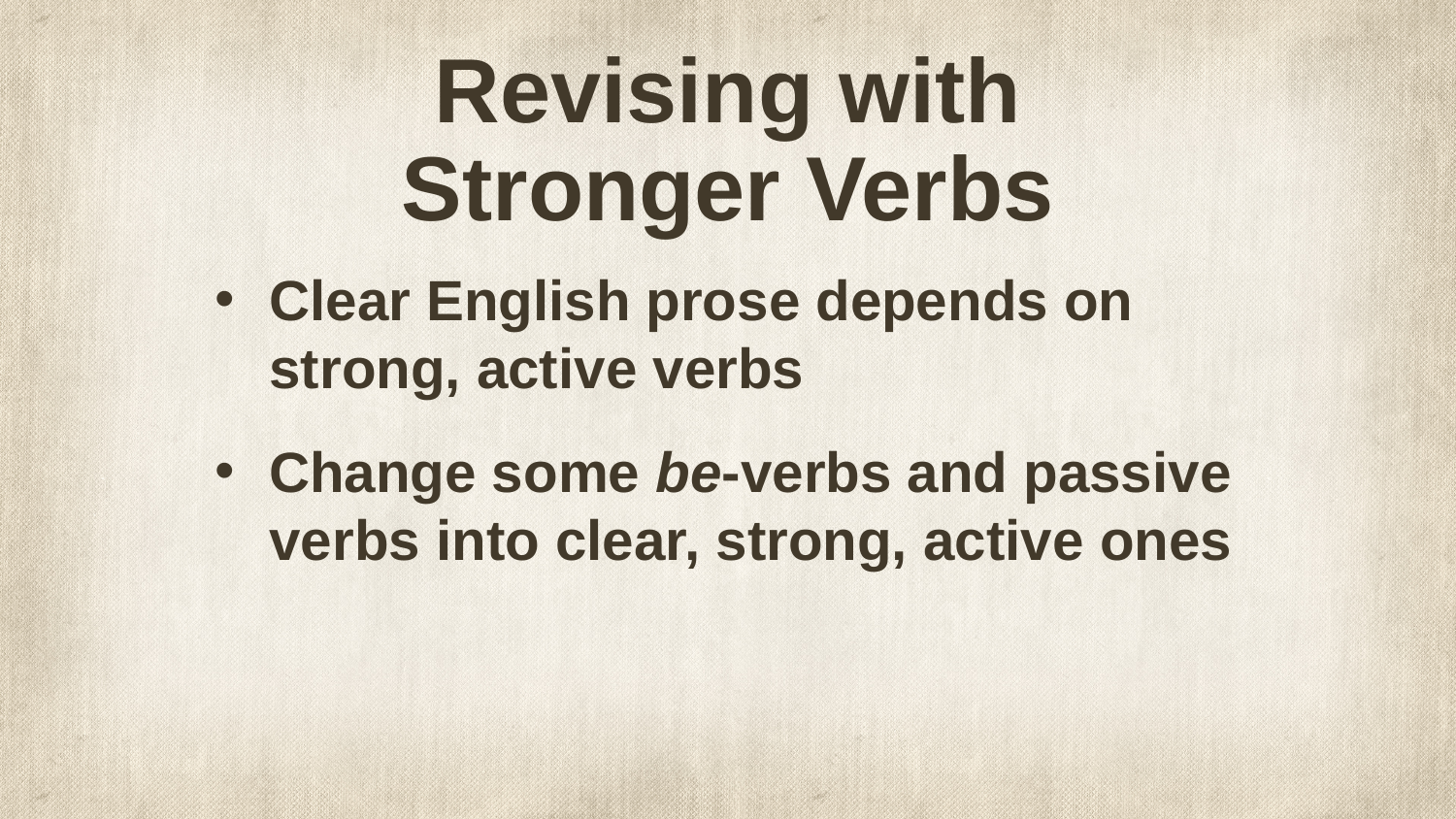

# Revising with Stronger Verbs
Clear English prose depends on strong, active verbs
Change some be-verbs and passive verbs into clear, strong, active ones